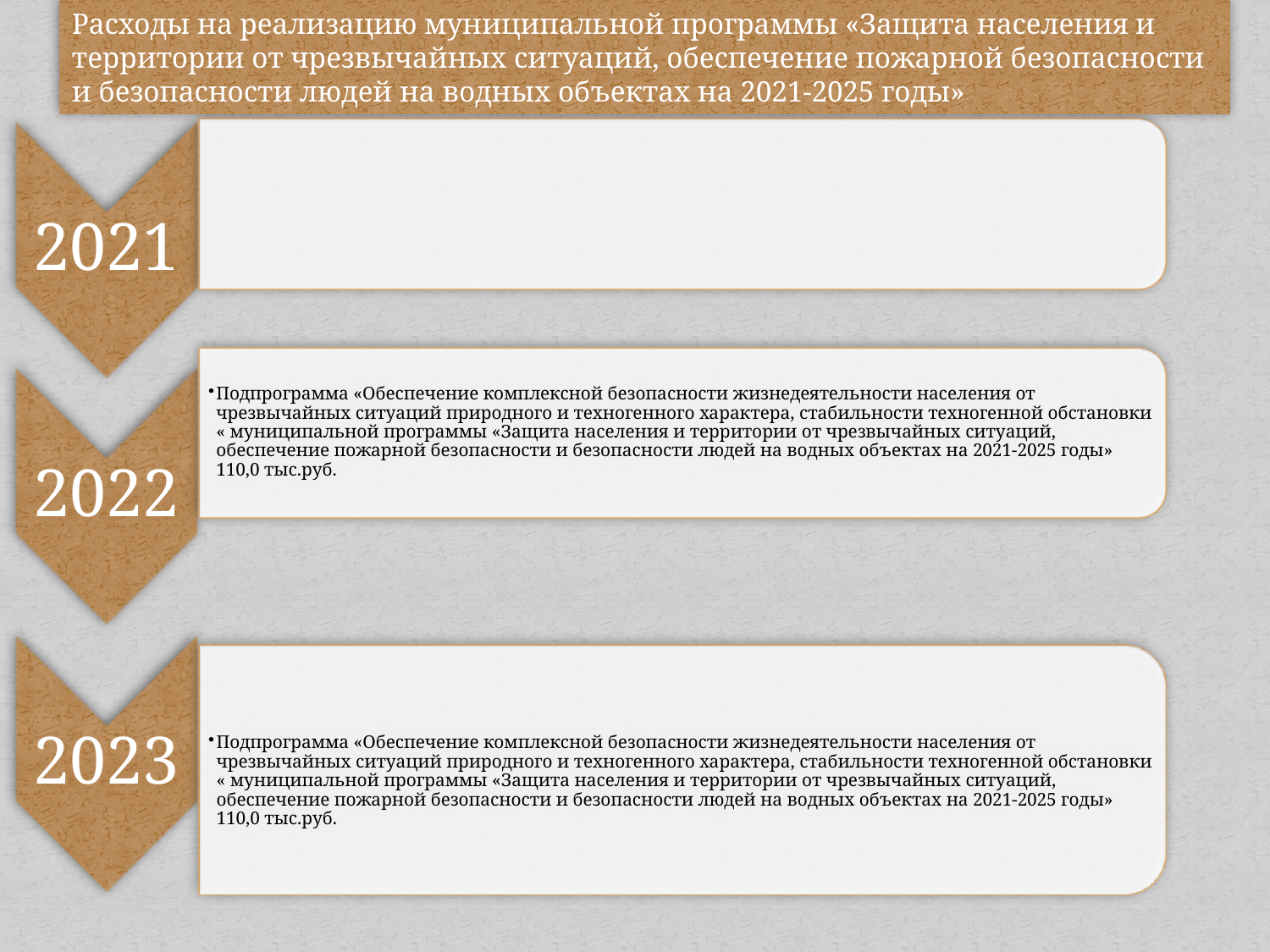

Расходы на реализацию муниципальной программы «Защита населения и территории от чрезвычайных ситуаций, обеспечение пожарной безопасности и безопасности людей на водных объектах на 2021-2025 годы»
2021

2022
Подпрограмма «Обеспечение комплексной безопасности жизнедеятельности населения от чрезвычайных ситуаций природного и техногенного характера, стабильности техногенной обстановки « муниципальной программы «Защита населения и территории от чрезвычайных ситуаций, обеспечение пожарной безопасности и безопасности людей на водных объектах на 2021-2025 годы» 110,0 тыс.руб.
2023

Подпрограмма «Обеспечение комплексной безопасности жизнедеятельности населения от чрезвычайных ситуаций природного и техногенного характера, стабильности техногенной обстановки « муниципальной программы «Защита населения и территории от чрезвычайных ситуаций, обеспечение пожарной безопасности и безопасности людей на водных объектах на 2021-2025 годы» 110,0 тыс.руб.